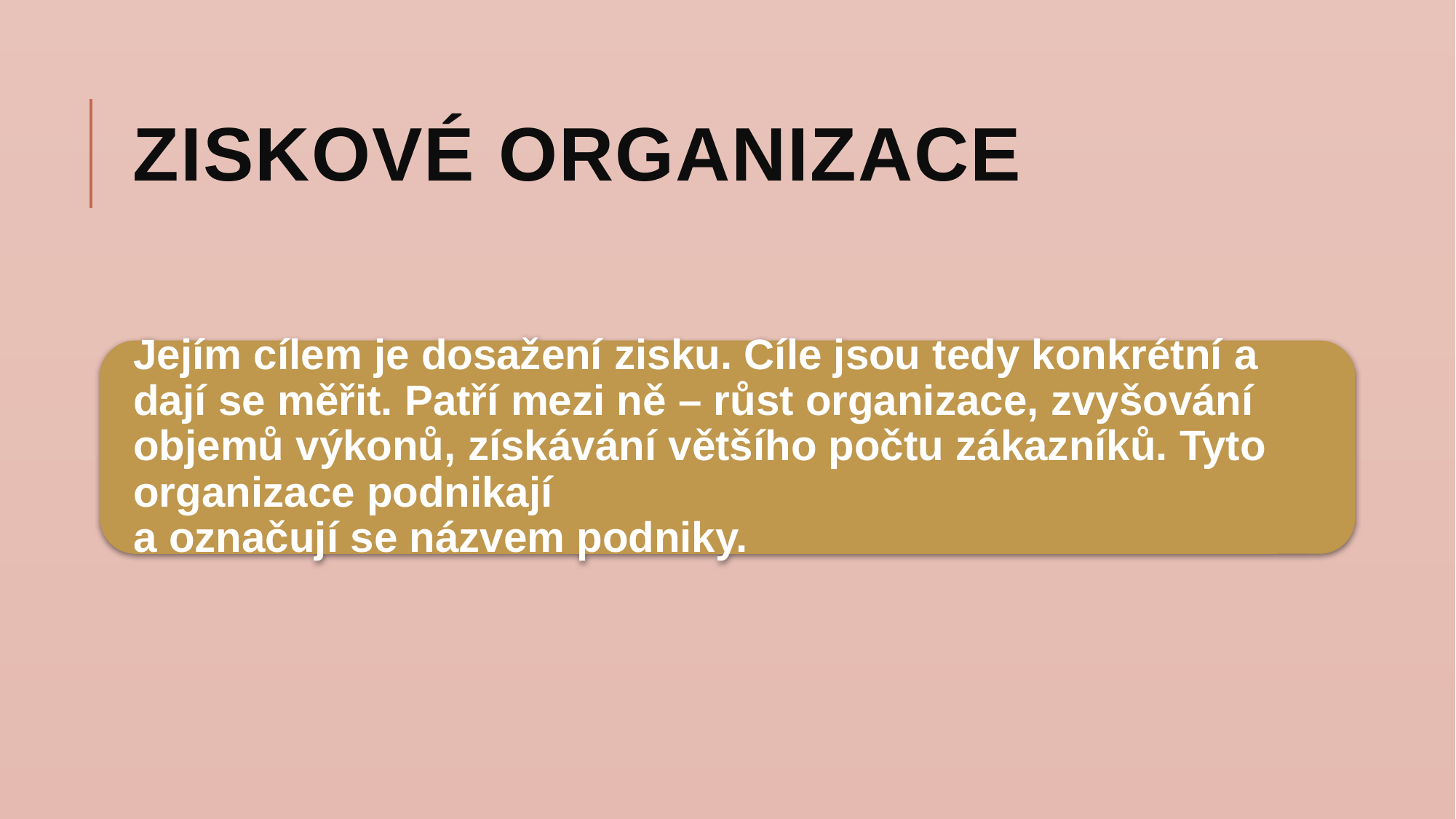

# Ziskové organizace
Jejím cílem je dosažení zisku. Cíle jsou tedy konkrétní a dají se měřit. Patří mezi ně – růst organizace, zvyšování objemů výkonů, získávání většího počtu zákazníků. Tyto organizace podnikají
a označují se názvem podniky.